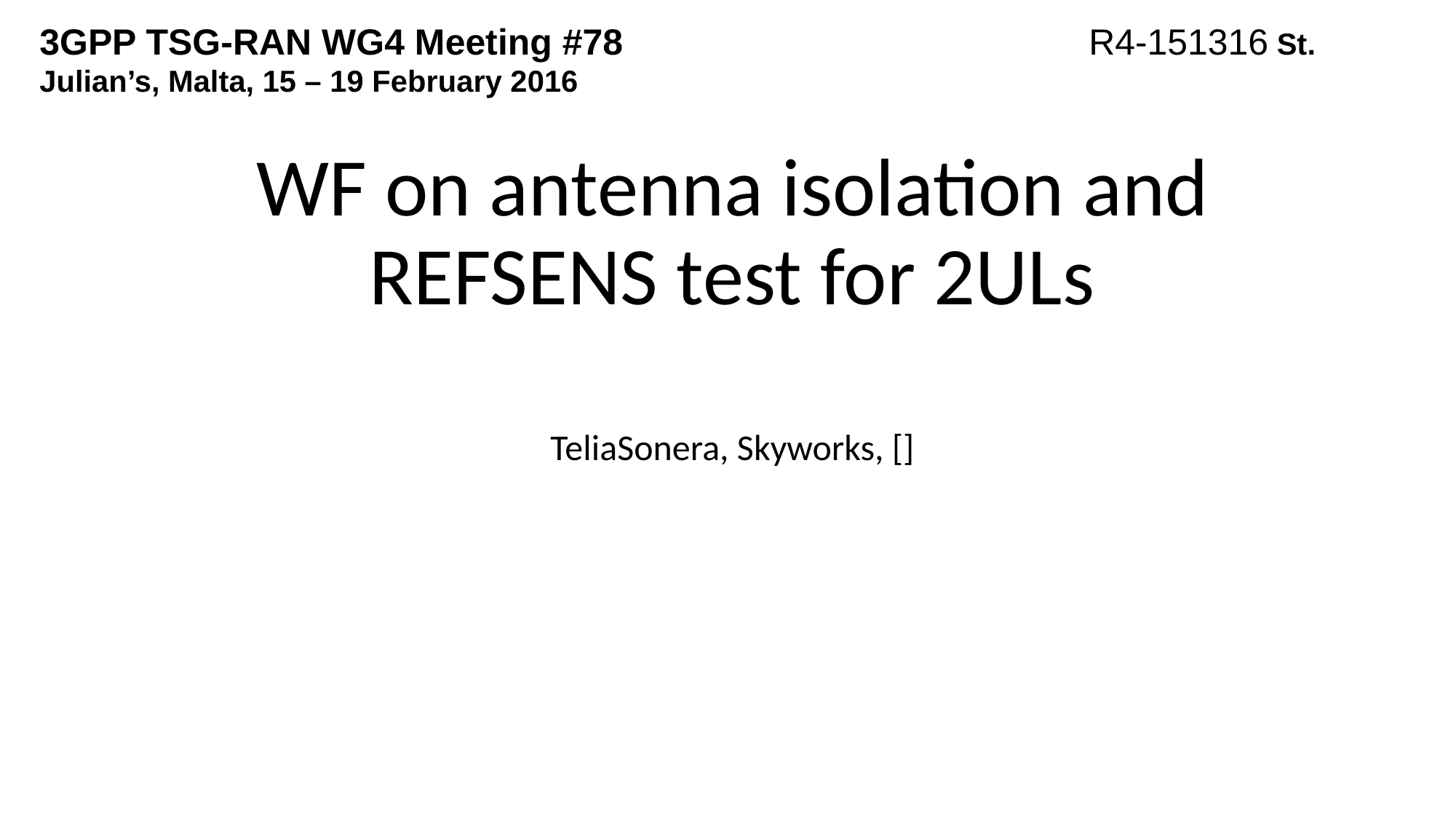

3GPP TSG-RAN WG4 Meeting #78	               	                            R4-151316 St. Julian’s, Malta, 15 – 19 February 2016
# WF on antenna isolation and REFSENS test for 2ULs
TeliaSonera, Skyworks, []